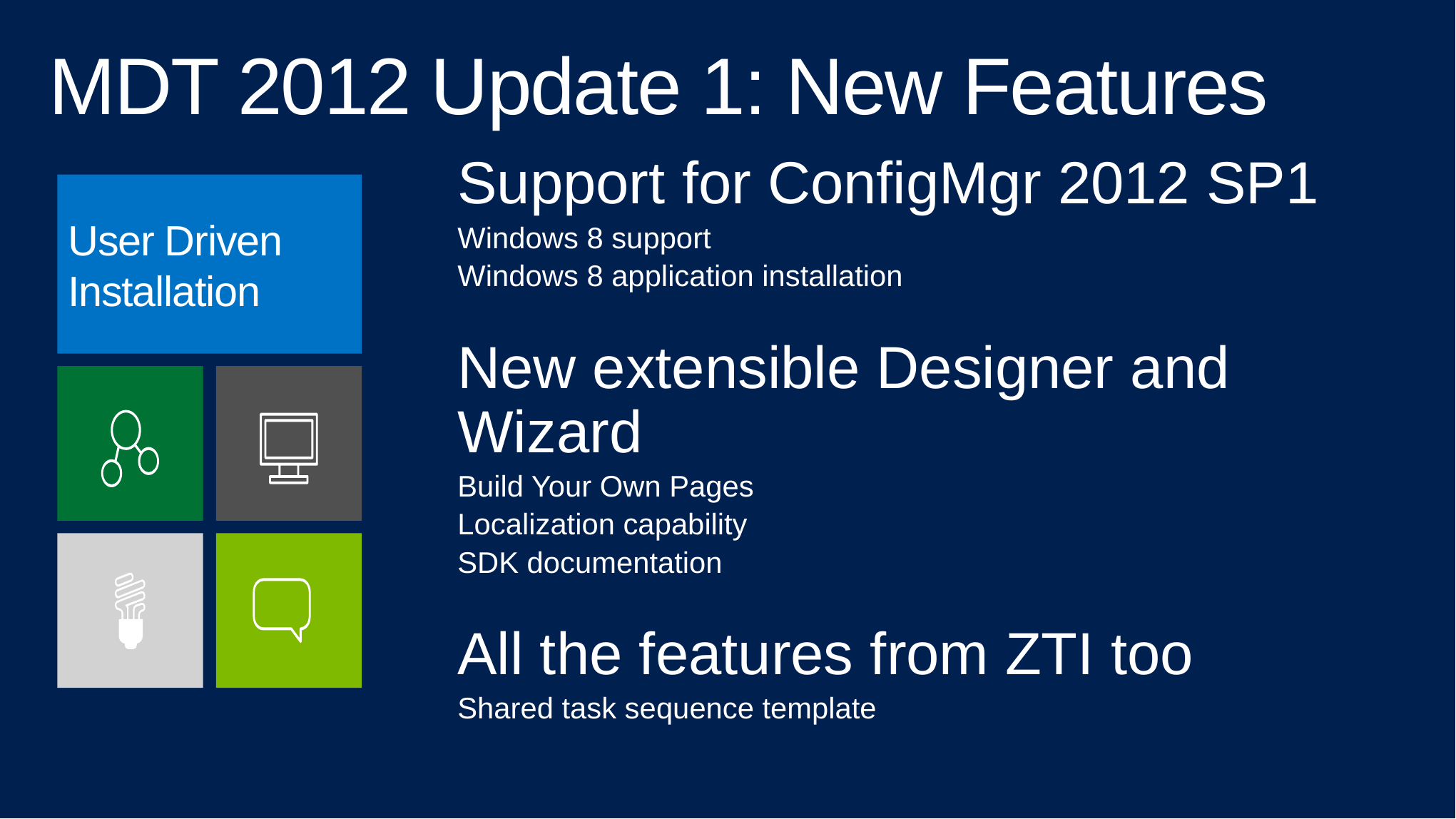

# MDT 2012 Update 1: New Features
Support for ConfigMgr 2012 SP1
Windows 8 support
Windows 8 application installation
New extensible Designer and Wizard
Build Your Own Pages
Localization capability
SDK documentation
All the features from ZTI too
Shared task sequence template
User Driven Installation